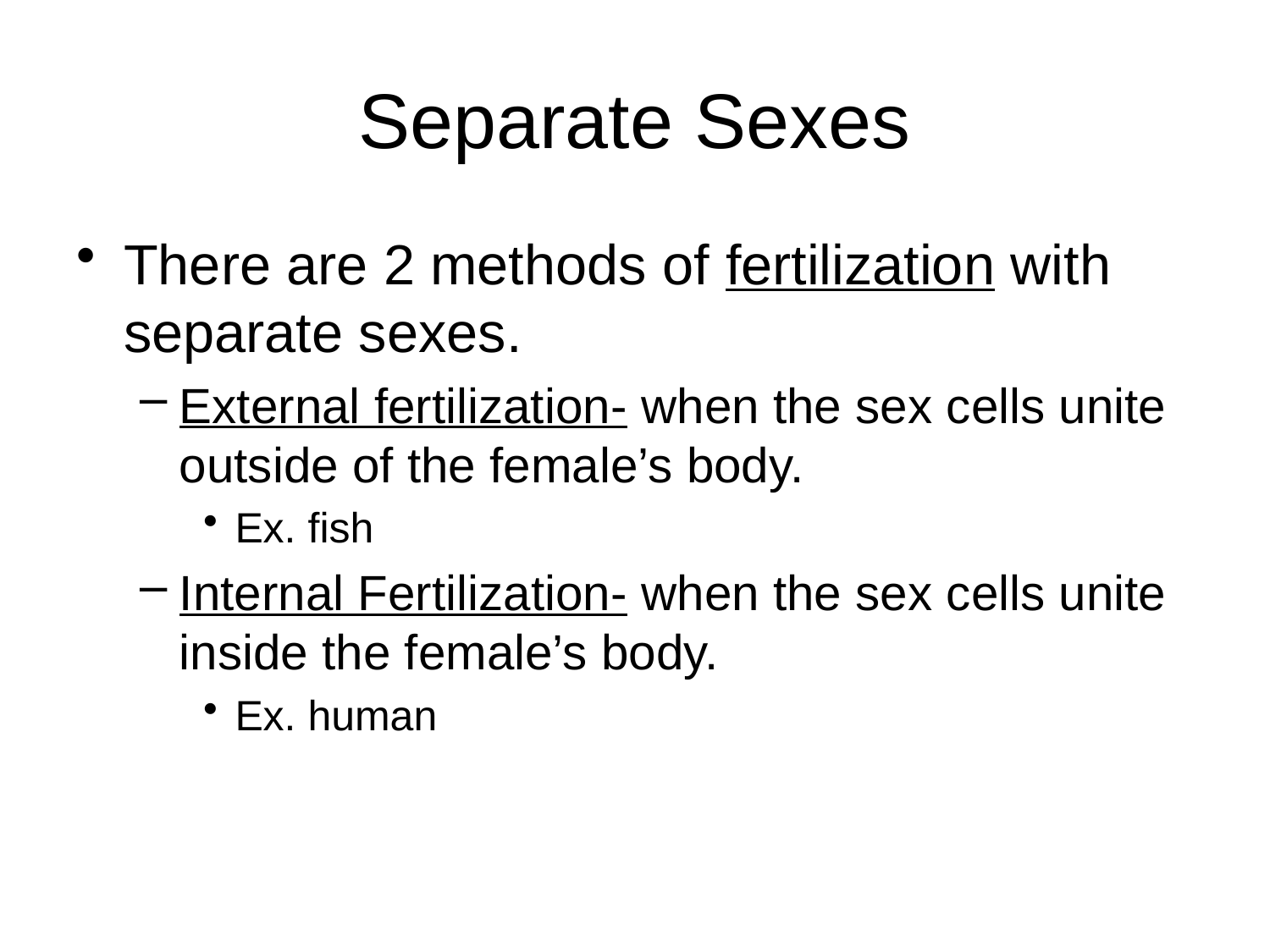

# Separate Sexes
There are 2 methods of fertilization with separate sexes.
External fertilization- when the sex cells unite outside of the female’s body.
Ex. fish
Internal Fertilization- when the sex cells unite inside the female’s body.
Ex. human